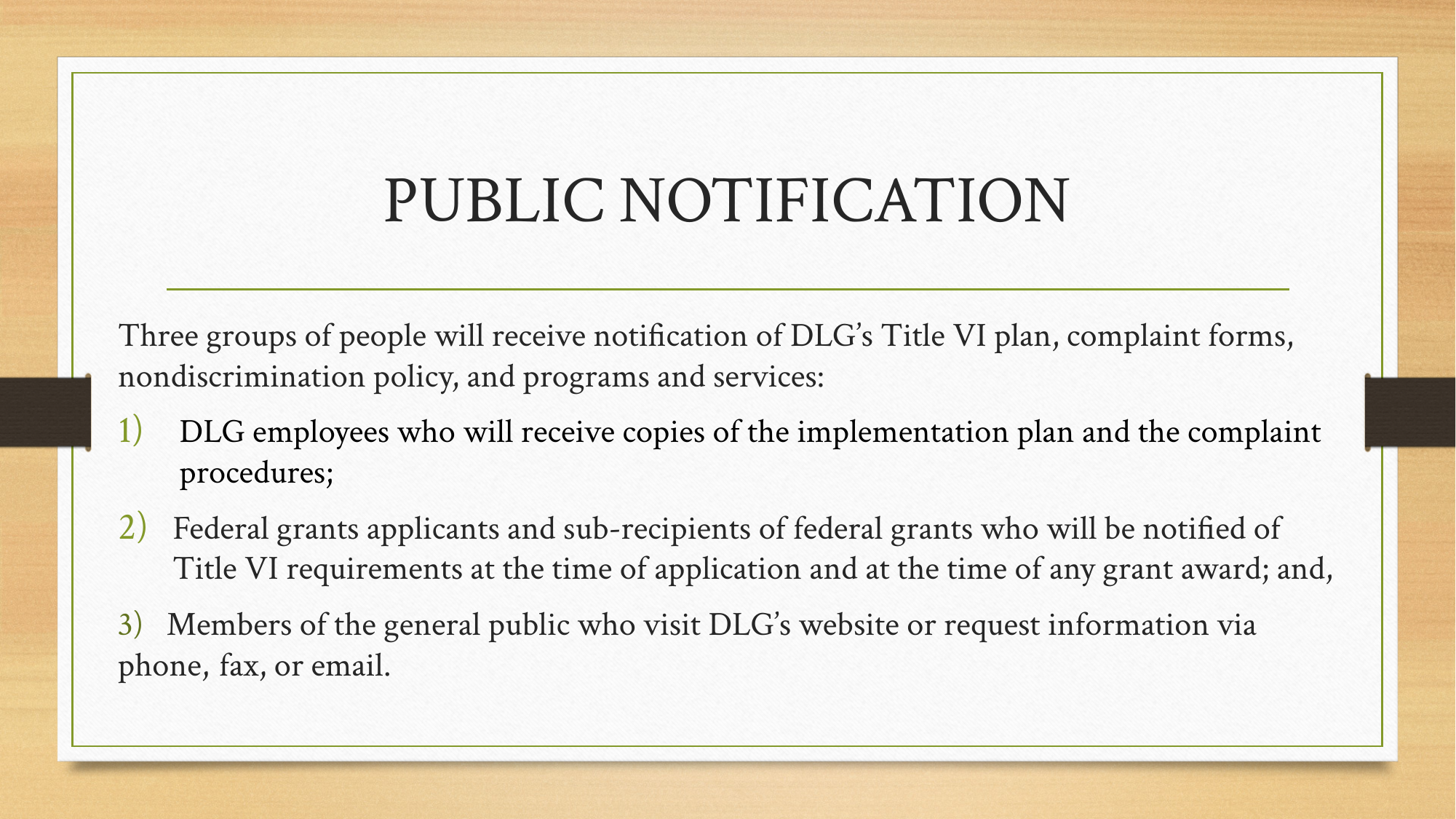

# PUBLIC NOTIFICATION
Three groups of people will receive notification of DLG’s Title VI plan, complaint forms, nondiscrimination policy, and programs and services:
DLG employees who will receive copies of the implementation plan and the complaint procedures;
Federal grants applicants and sub-recipients of federal grants who will be notified of Title VI requirements at the time of application and at the time of any grant award; and,
3)   Members of the general public who visit DLG’s website or request information via phone, 	fax, or email.